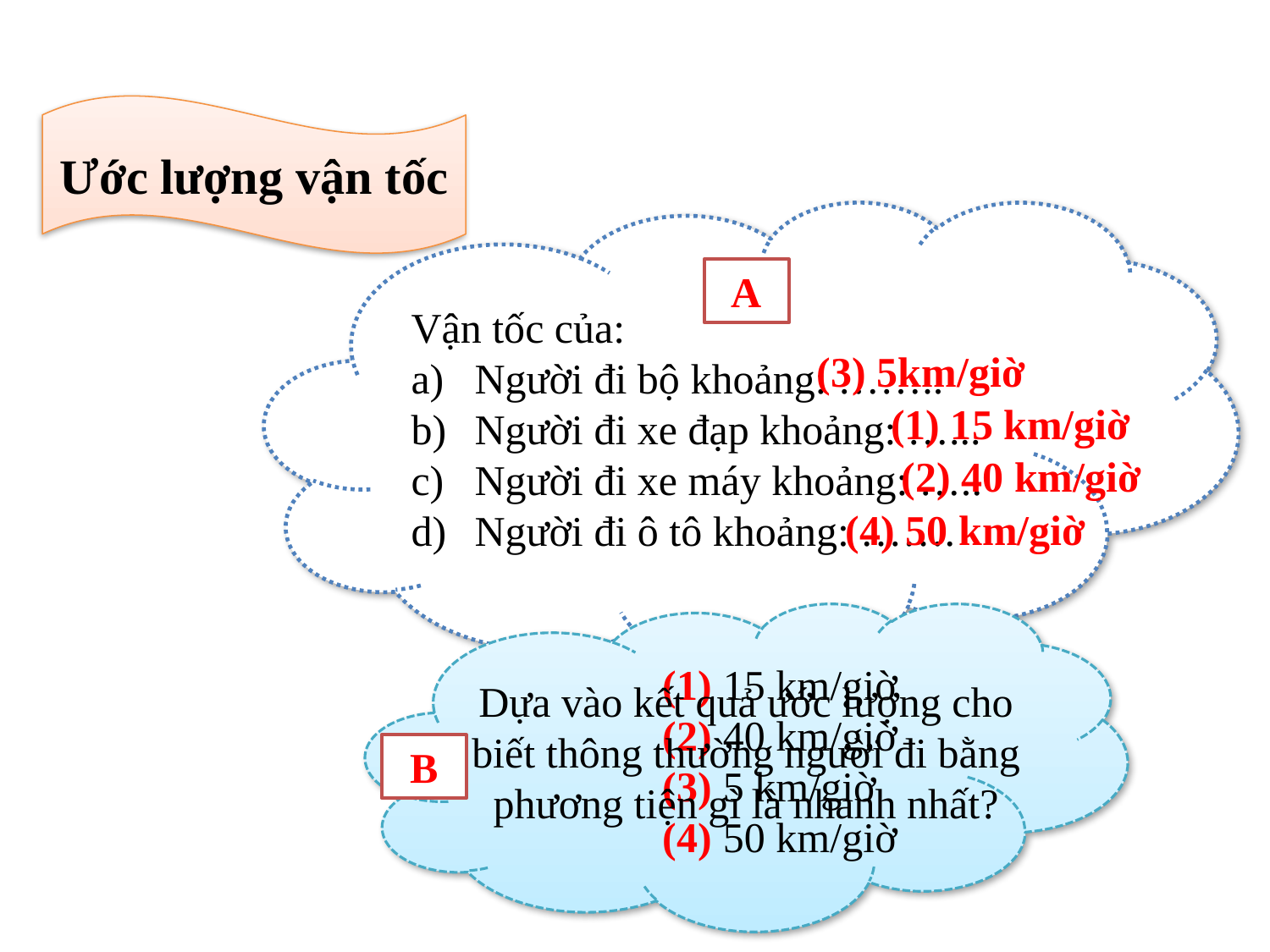

Ước lượng vận tốc
Vận tốc của:
Người đi bộ khoảng: ……..
Người đi xe đạp khoảng: …...
Người đi xe máy khoảng: …..
Người đi ô tô khoảng: …….
A
(3) 5km/giờ
(1) 15 km/giờ
(2) 40 km/giờ
(4) 50 km/giờ

                 (1) 15 km/giờ
                 (2) 40 km/giờ
                 (3) 5 km/giờ
                 (4) 50 km/giờ

Dựa vào kết quả ước lượng cho biết thông thường người đi bằng phương tiện gì là nhanh nhất?
B